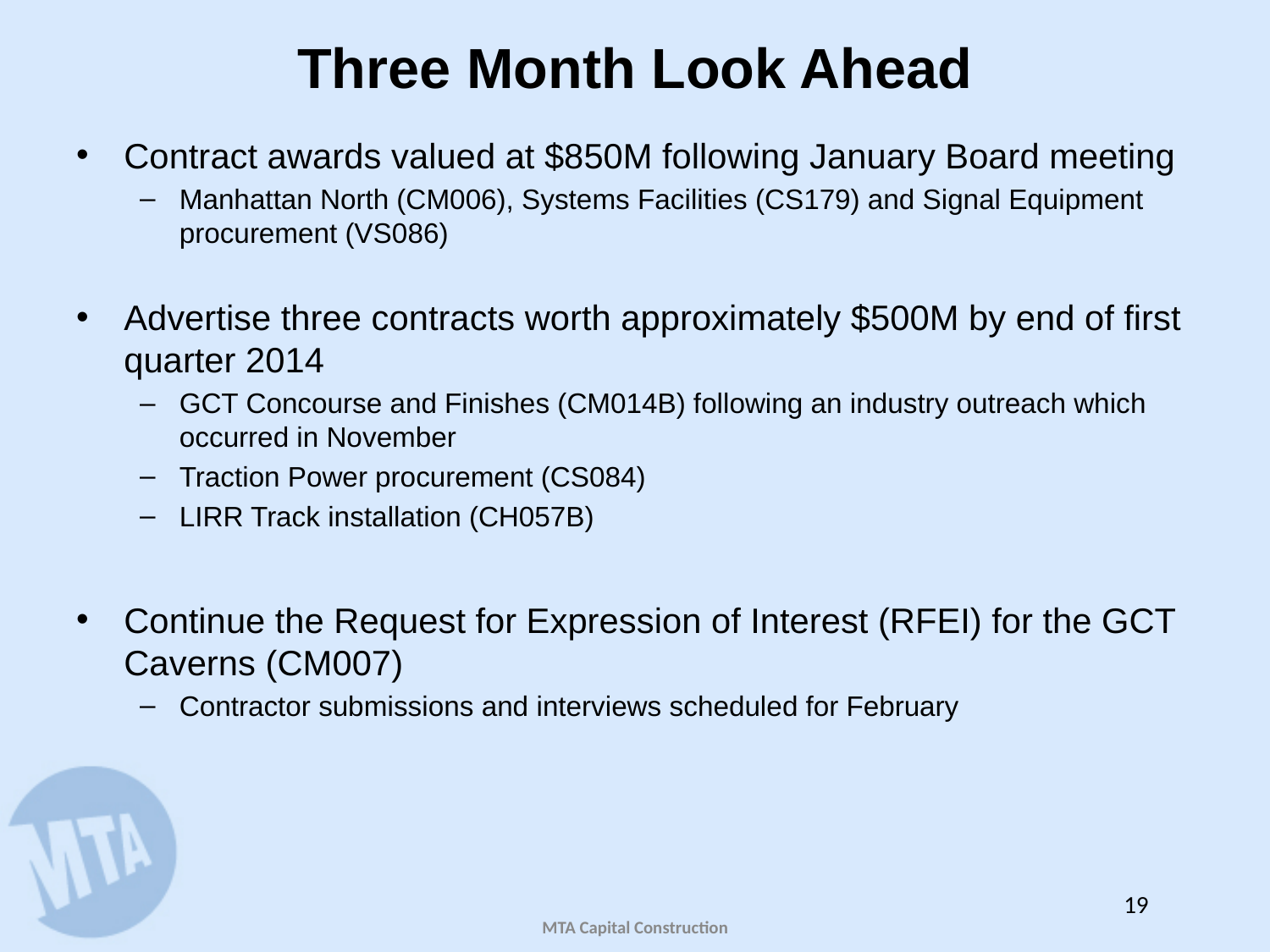

# Three Month Look Ahead
Contract awards valued at $850M following January Board meeting
Manhattan North (CM006), Systems Facilities (CS179) and Signal Equipment procurement (VS086)

Advertise three contracts worth approximately $500M by end of first quarter 2014
GCT Concourse and Finishes (CM014B) following an industry outreach which occurred in November
Traction Power procurement (CS084)
LIRR Track installation (CH057B)

Continue the Request for Expression of Interest (RFEI) for the GCT Caverns (CM007)
Contractor submissions and interviews scheduled for February

19